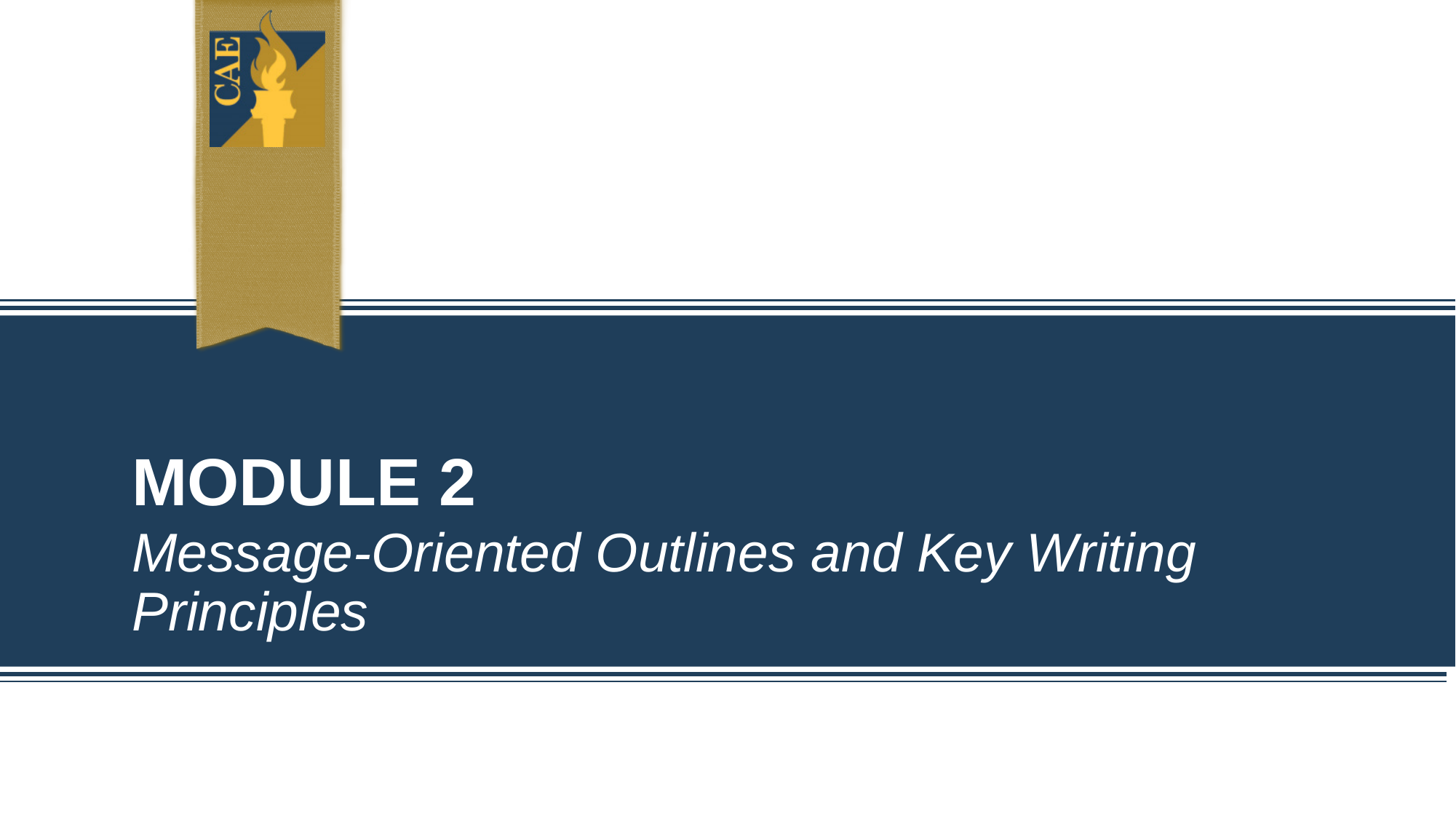

# Module 2
Message-Oriented Outlines and Key Writing Principles